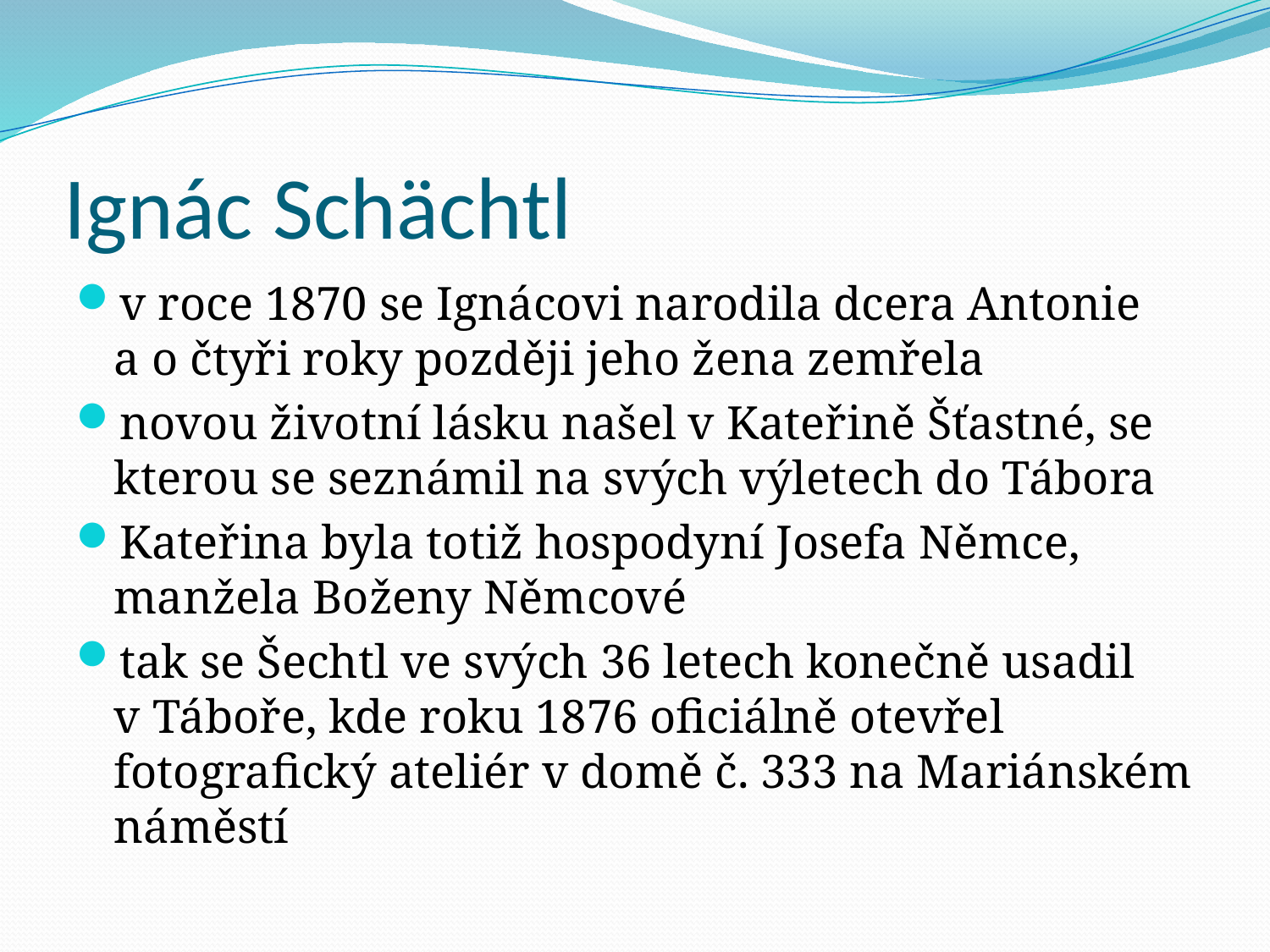

# Ignác Schächtl
v roce 1870 se Ignácovi narodila dcera Antonie a o čtyři roky později jeho žena zemřela
novou životní lásku našel v Kateřině Šťastné, se kterou se seznámil na svých výletech do Tábora
Kateřina byla totiž hospodyní Josefa Němce, manžela Boženy Němcové
tak se Šechtl ve svých 36 letech konečně usadil v Táboře, kde roku 1876 oficiálně otevřel fotografický ateliér v domě č. 333 na Mariánském náměstí